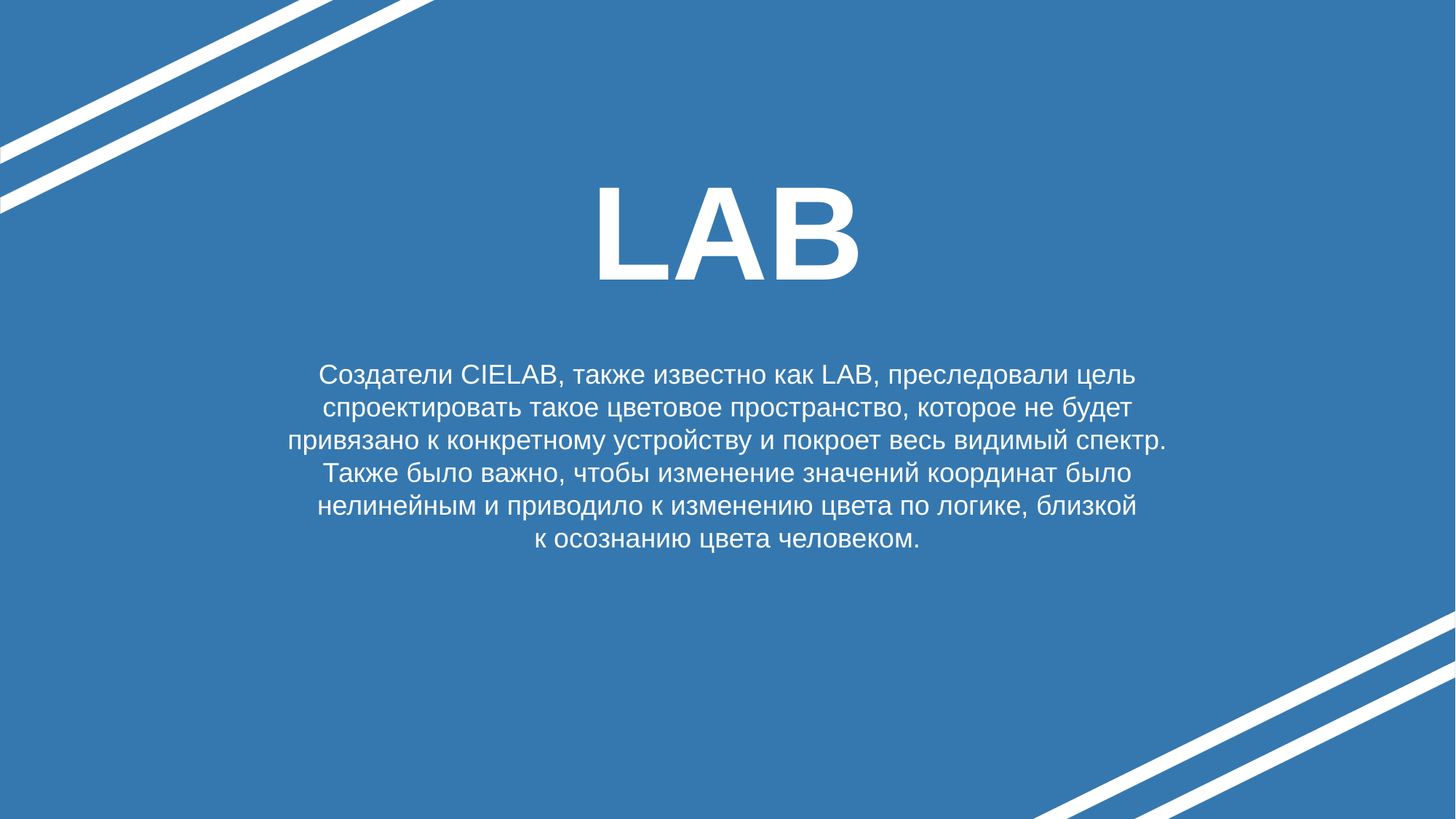

# LAB
Создатели CIELAB, также известно как LAB, преследовали цель спроектировать такое цветовое пространство, которое не будет привязано к конкретному устройству и покроет весь видимый спектр. Также было важно, чтобы изменение значений координат было нелинейным и приводило к изменению цвета по логике, близкой к осознанию цвета человеком.